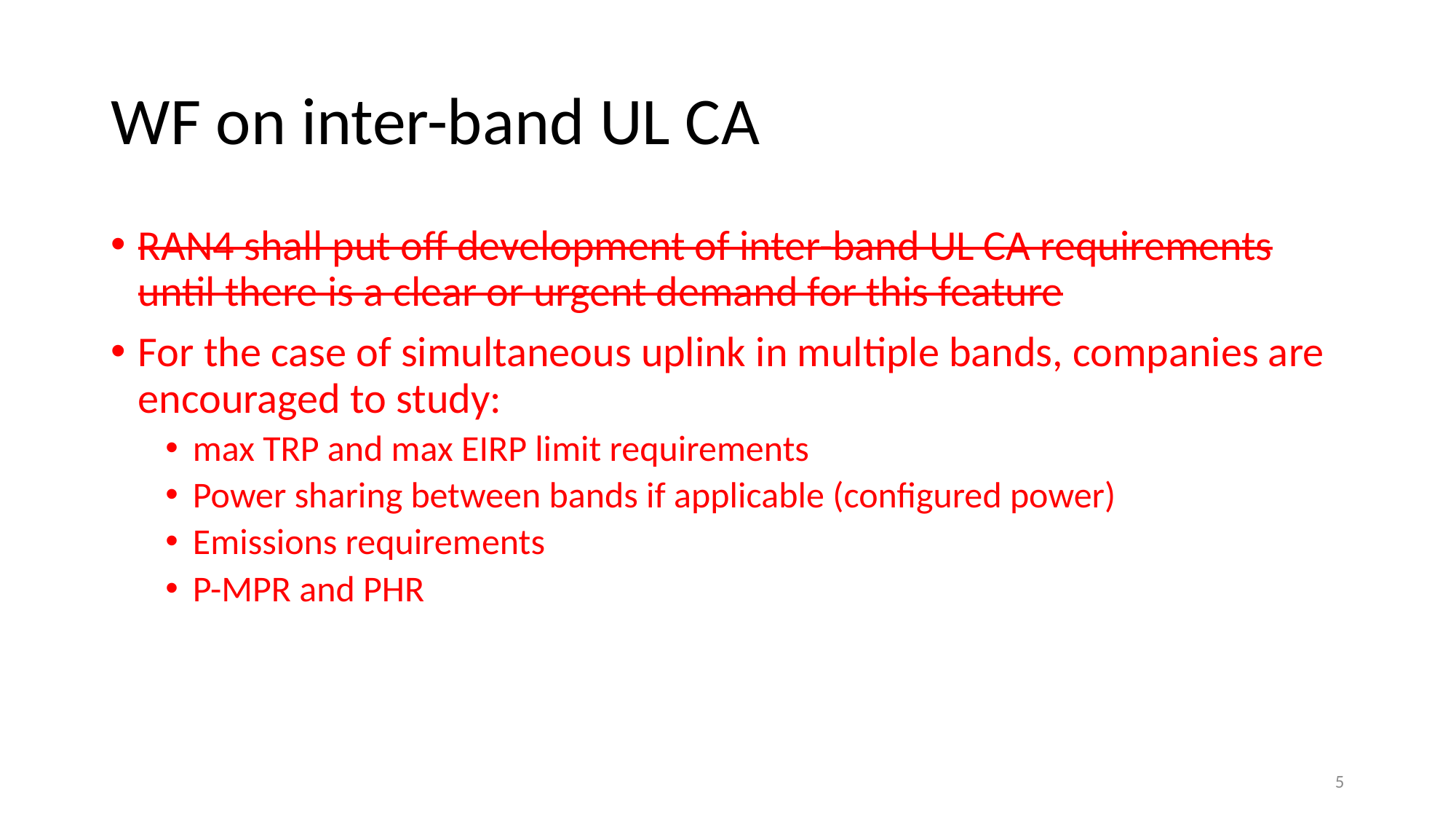

# WF on inter-band UL CA
RAN4 shall put off development of inter-band UL CA requirements until there is a clear or urgent demand for this feature
For the case of simultaneous uplink in multiple bands, companies are encouraged to study:
max TRP and max EIRP limit requirements
Power sharing between bands if applicable (configured power)
Emissions requirements
P-MPR and PHR

5